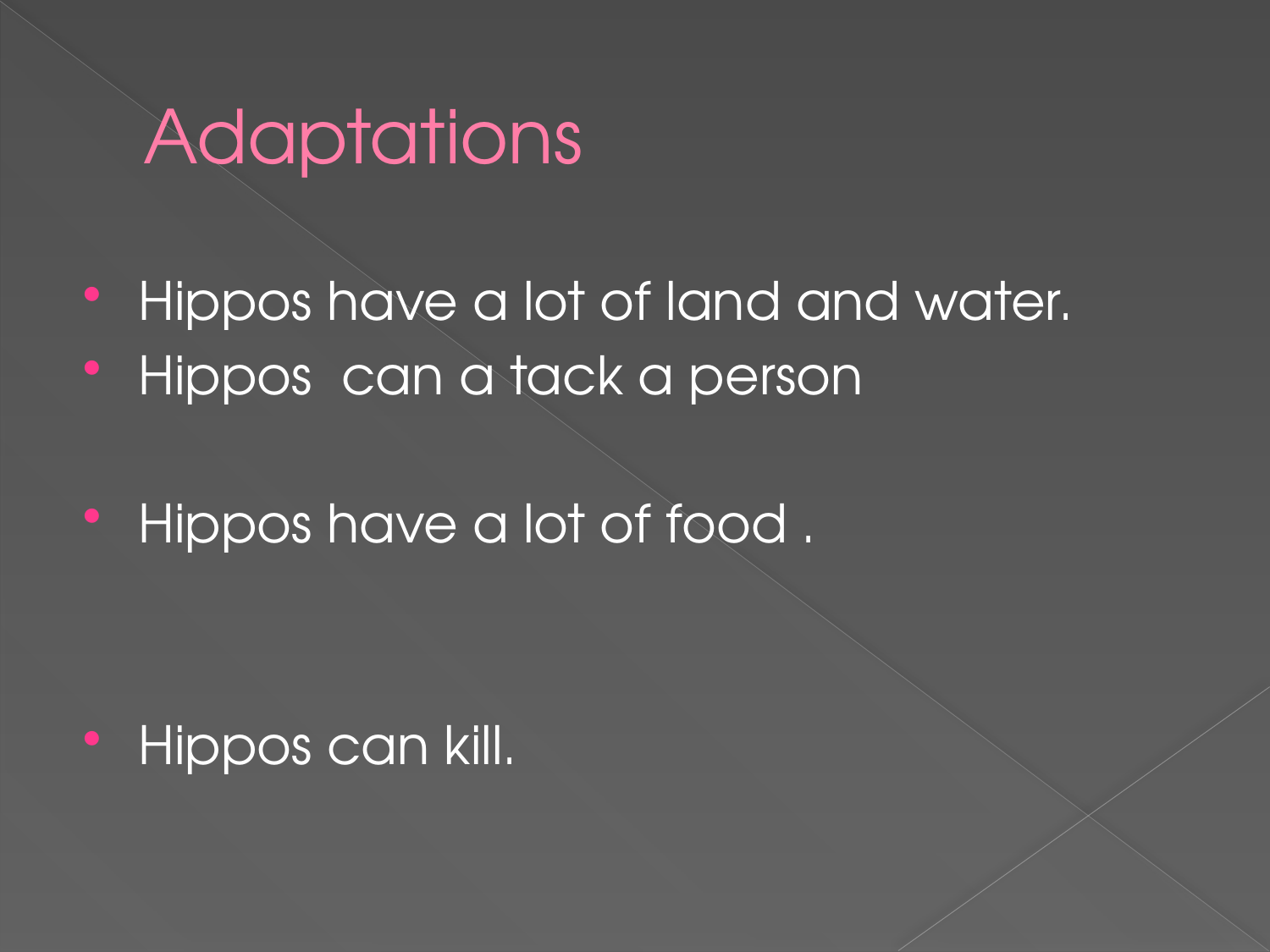

# Adaptations
Hippos have a lot of land and water.
Hippos  can a tack a person

Hippos have a lot of food .

Hippos can kill.